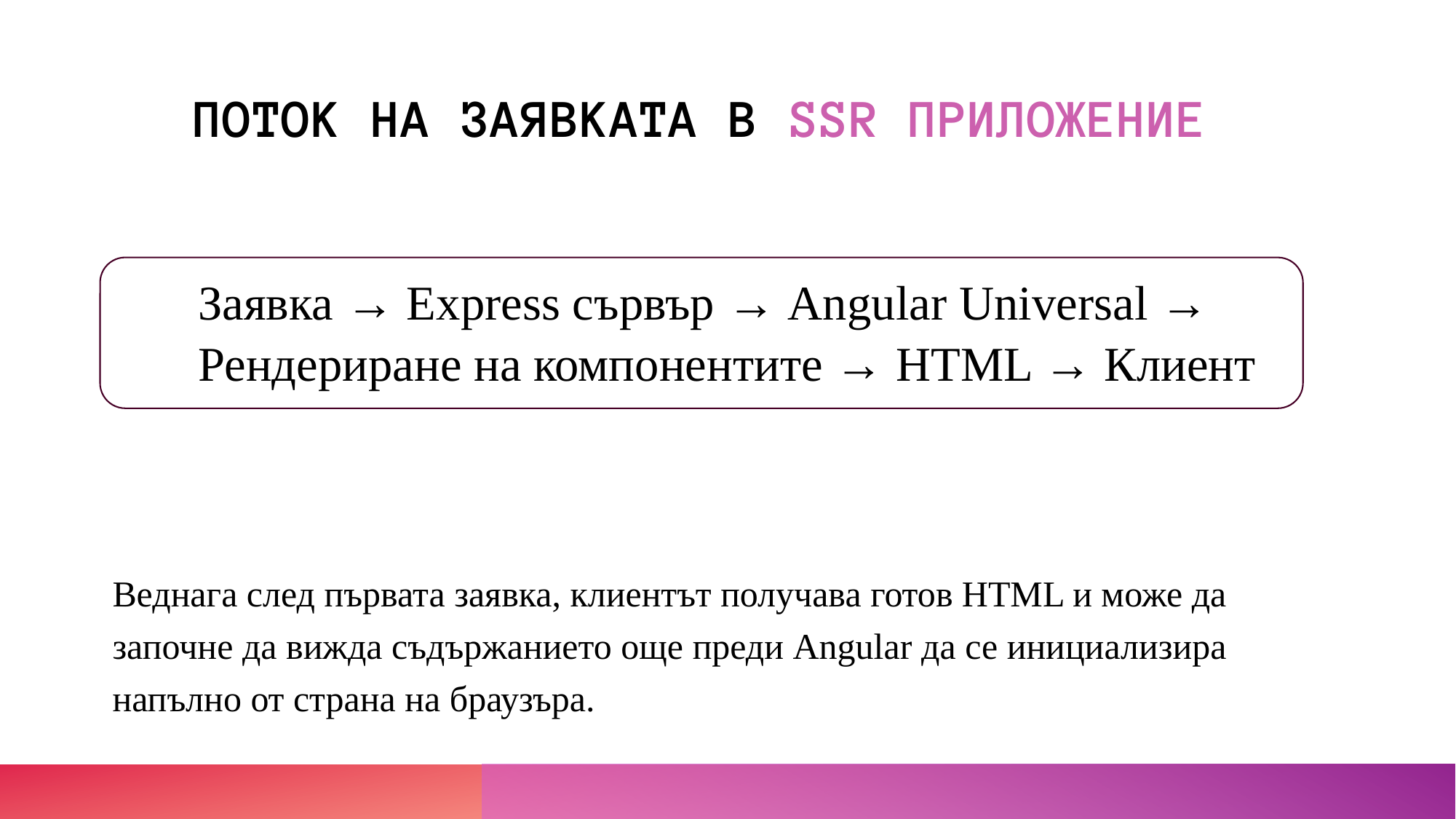

# ПОТОК НА ЗАЯВКАТА В SSR ПРИЛОЖЕНИЕ

Заявка → Express сървър → Angular Universal →​
Рендериране на компонентите → HTML → Клиент​
​
Веднага след първата заявка, клиентът получава готов HTML и може да започне да вижда съдържанието още преди Angular да се инициализира напълно от страна на браузъра.